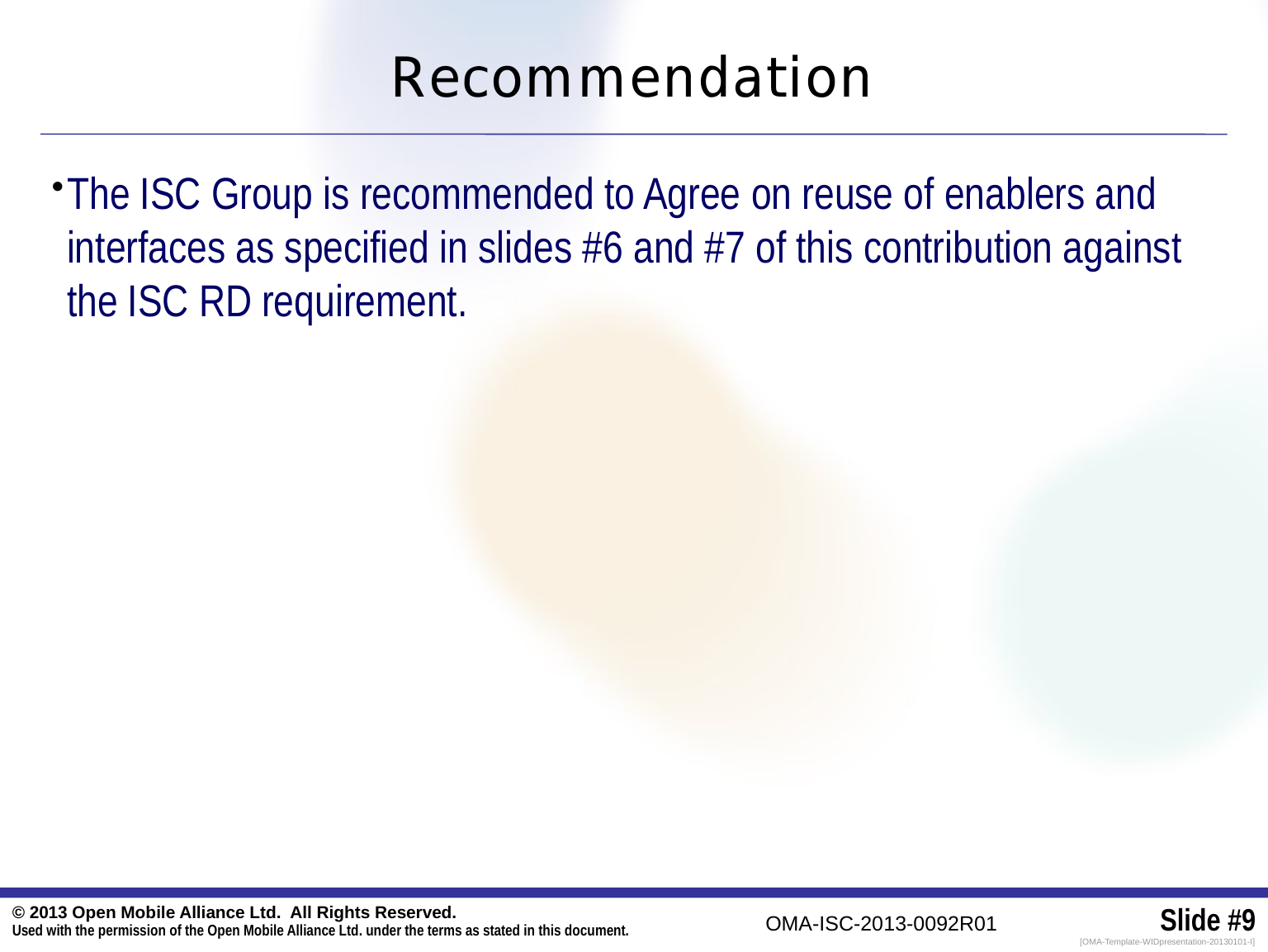

# Recommendation
The ISC Group is recommended to Agree on reuse of enablers and interfaces as specified in slides #6 and #7 of this contribution against the ISC RD requirement.